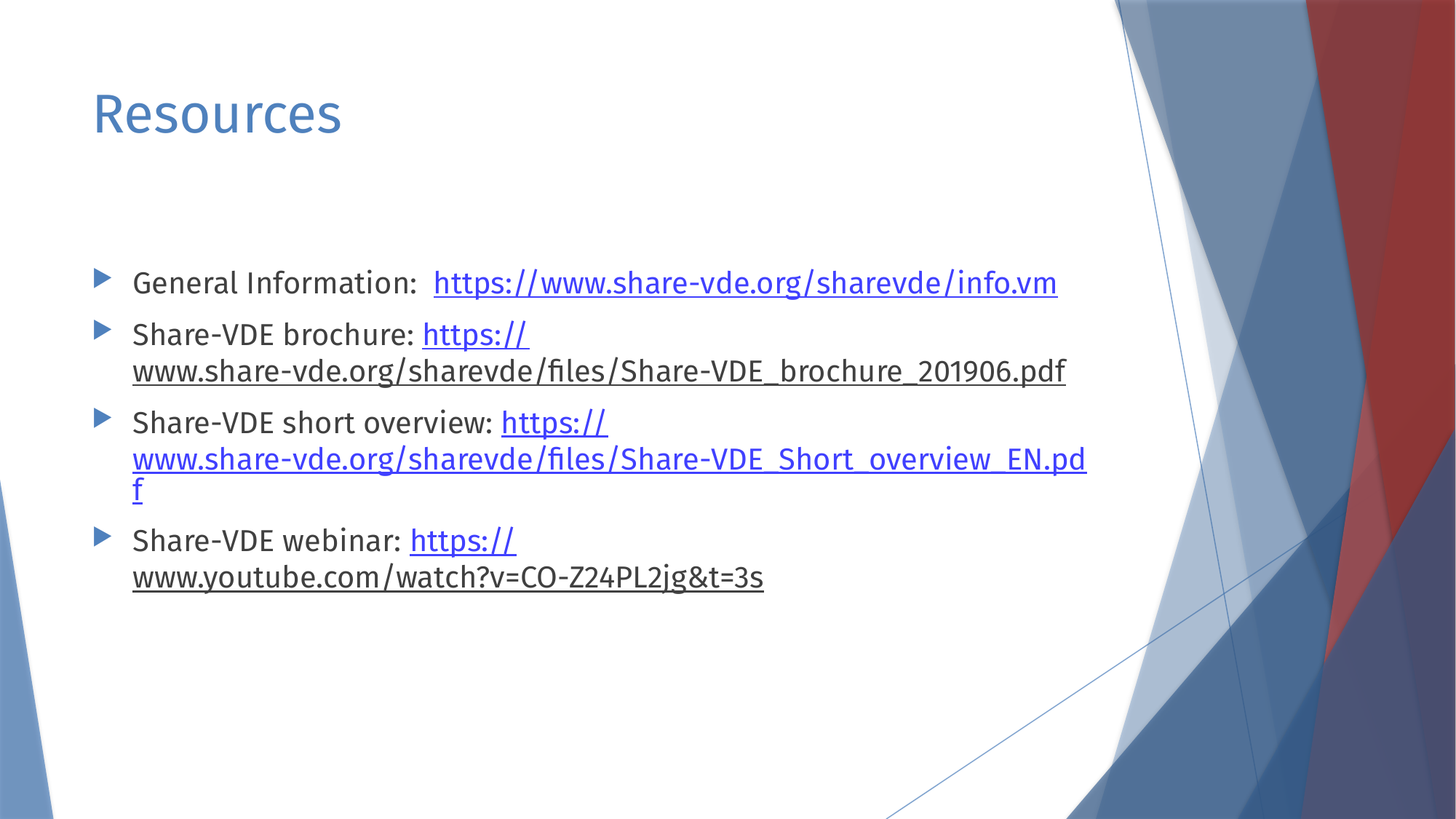

# Resources
General Information:  https://www.share-vde.org/sharevde/info.vm
Share-VDE brochure: https://www.share-vde.org/sharevde/files/Share-VDE_brochure_201906.pdf
Share-VDE short overview: https://www.share-vde.org/sharevde/files/Share-VDE_Short_overview_EN.pdf
Share-VDE webinar: https://www.youtube.com/watch?v=CO-Z24PL2jg&t=3s